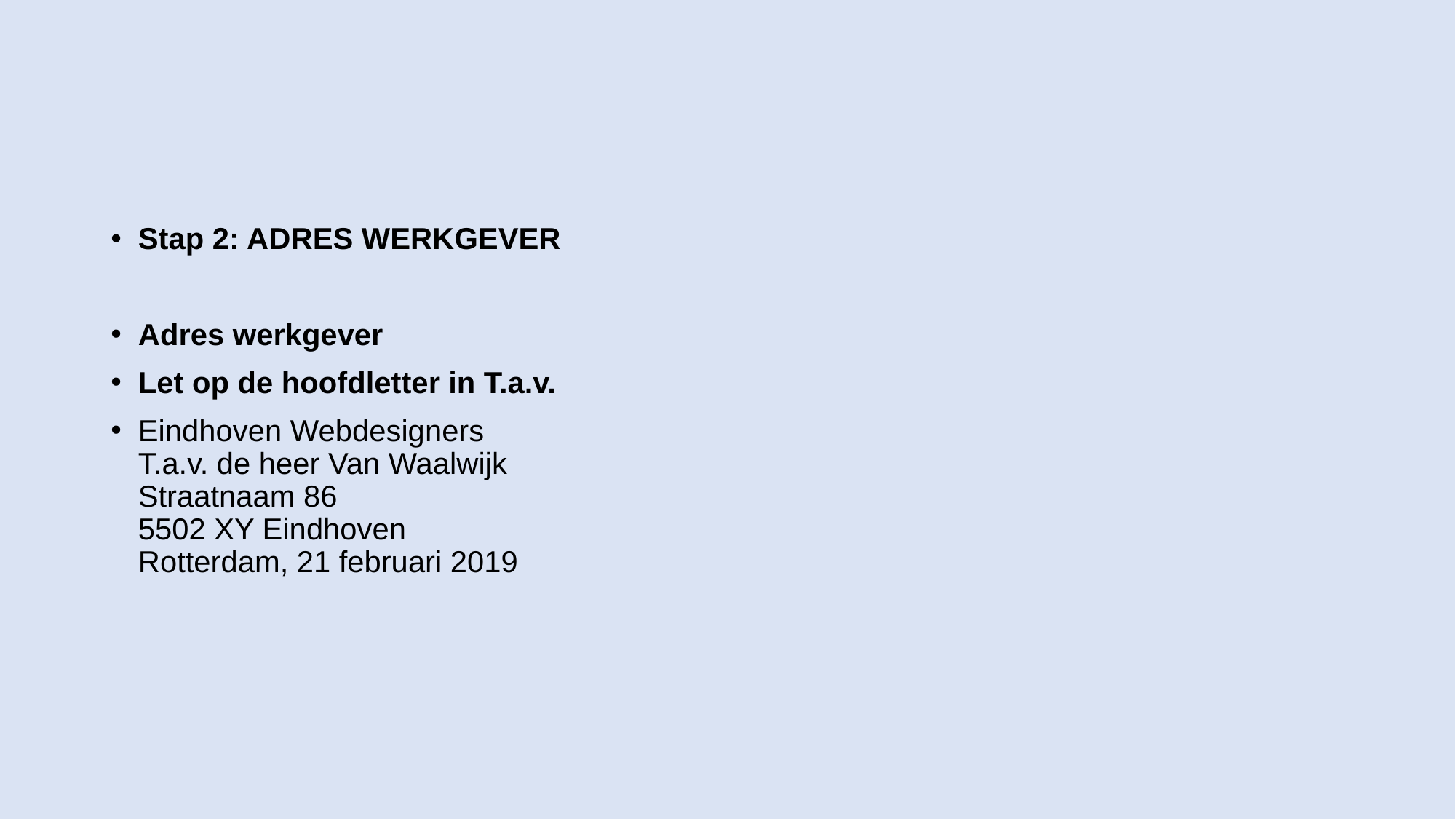

#
Stap 2: ADRES WERKGEVER

Adres werkgever
Let op de hoofdletter in T.a.v.
Eindhoven Webdesigners
T.a.v. de heer Van Waalwijk
Straatnaam 86
5502 XY Eindhoven
Rotterdam, 21 februari 2019